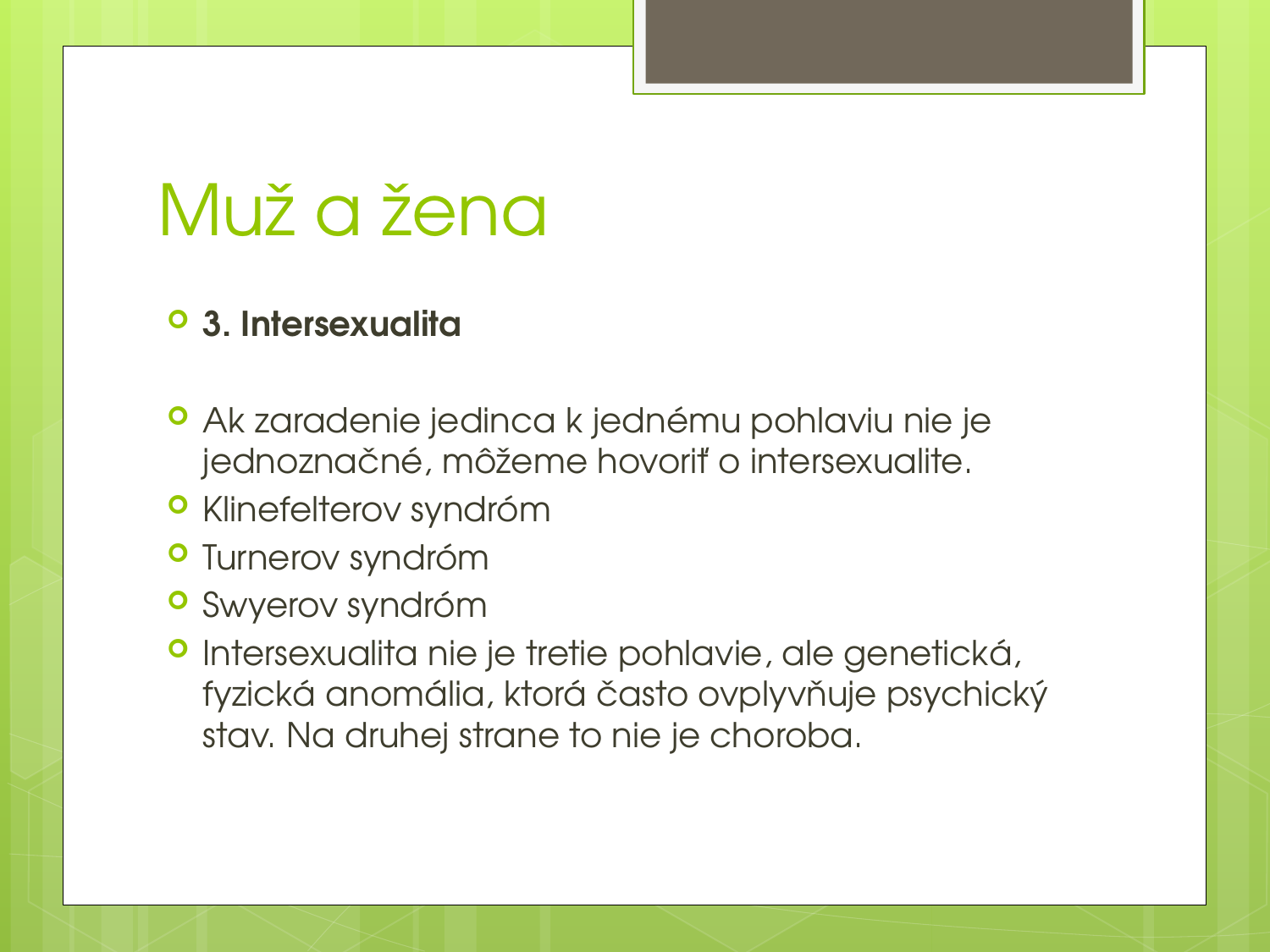

# Muž a žena
3. Intersexualita

Ak zaradenie jedinca k jednému pohlaviu nie je jednoznačné, môžeme hovoriť o intersexualite.
Klinefelterov syndróm
Turnerov syndróm
Swyerov syndróm
Intersexualita nie je tretie pohlavie, ale genetická, fyzická anomália, ktorá často ovplyvňuje psychický stav. Na druhej strane to nie je choroba.